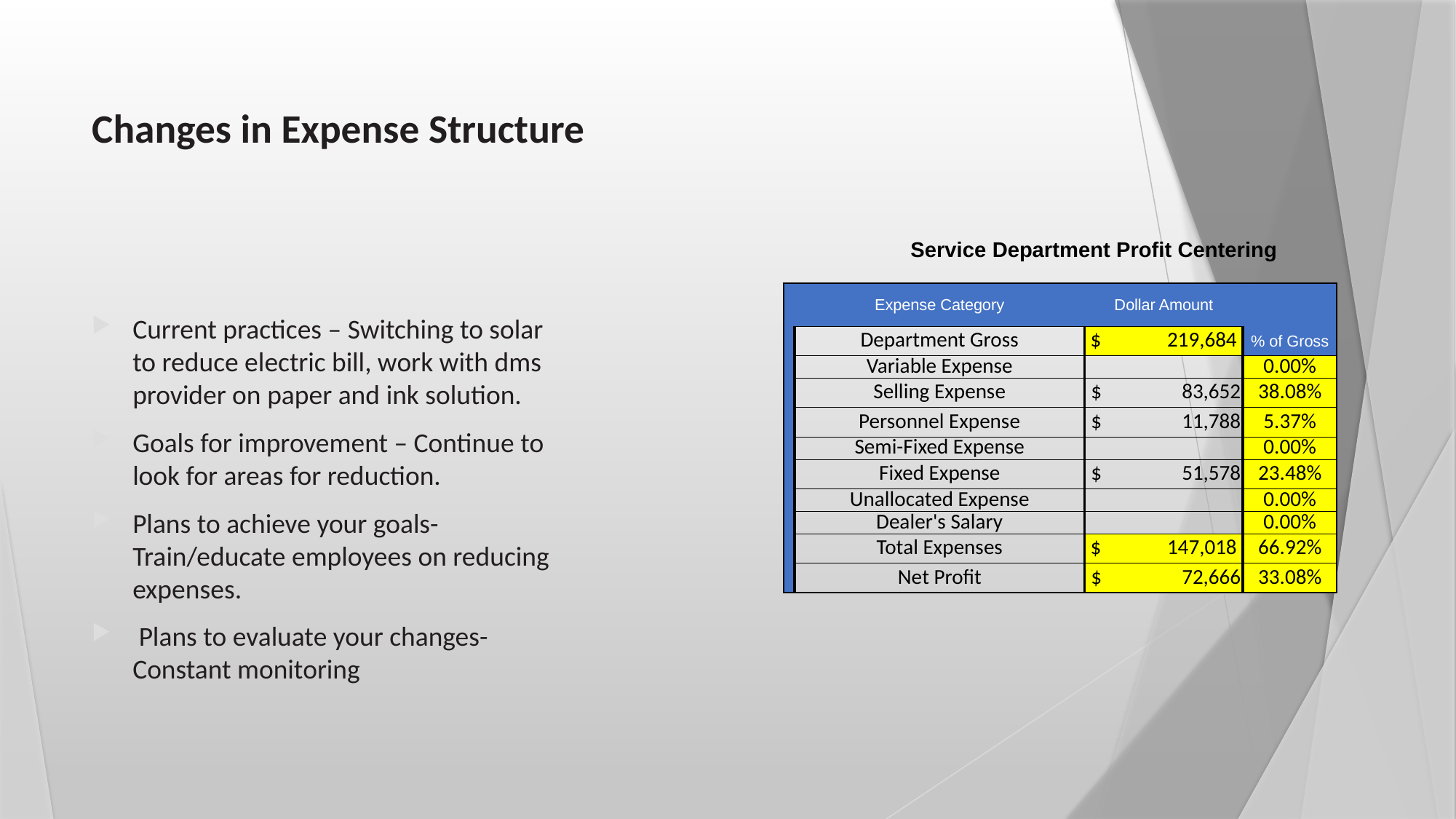

# Changes in Expense Structure
| Service Department Profit Centering |  |  |  |
| --- | --- | --- | --- |
|  |  |  |  |
|  | Expense Category | Dollar Amount |  |
|  | Department Gross | $ 219,684 | % of Gross |
|  | Variable Expense |  | 0.00% |
|  | Selling Expense | $ 83,652 | 38.08% |
|  | Personnel Expense | $ 11,788 | 5.37% |
|  | Semi-Fixed Expense |  | 0.00% |
|  | Fixed Expense | $ 51,578 | 23.48% |
|  | Unallocated Expense |  | 0.00% |
|  | Dealer's Salary |  | 0.00% |
|  | Total Expenses | $ 147,018 | 66.92% |
|  | Net Profit | $ 72,666 | 33.08% |

Current practices – Switching to solar to reduce electric bill, work with dms provider on paper and ink solution.
Goals for improvement – Continue to look for areas for reduction.
Plans to achieve your goals- Train/educate employees on reducing expenses.
 Plans to evaluate your changes- Constant monitoring